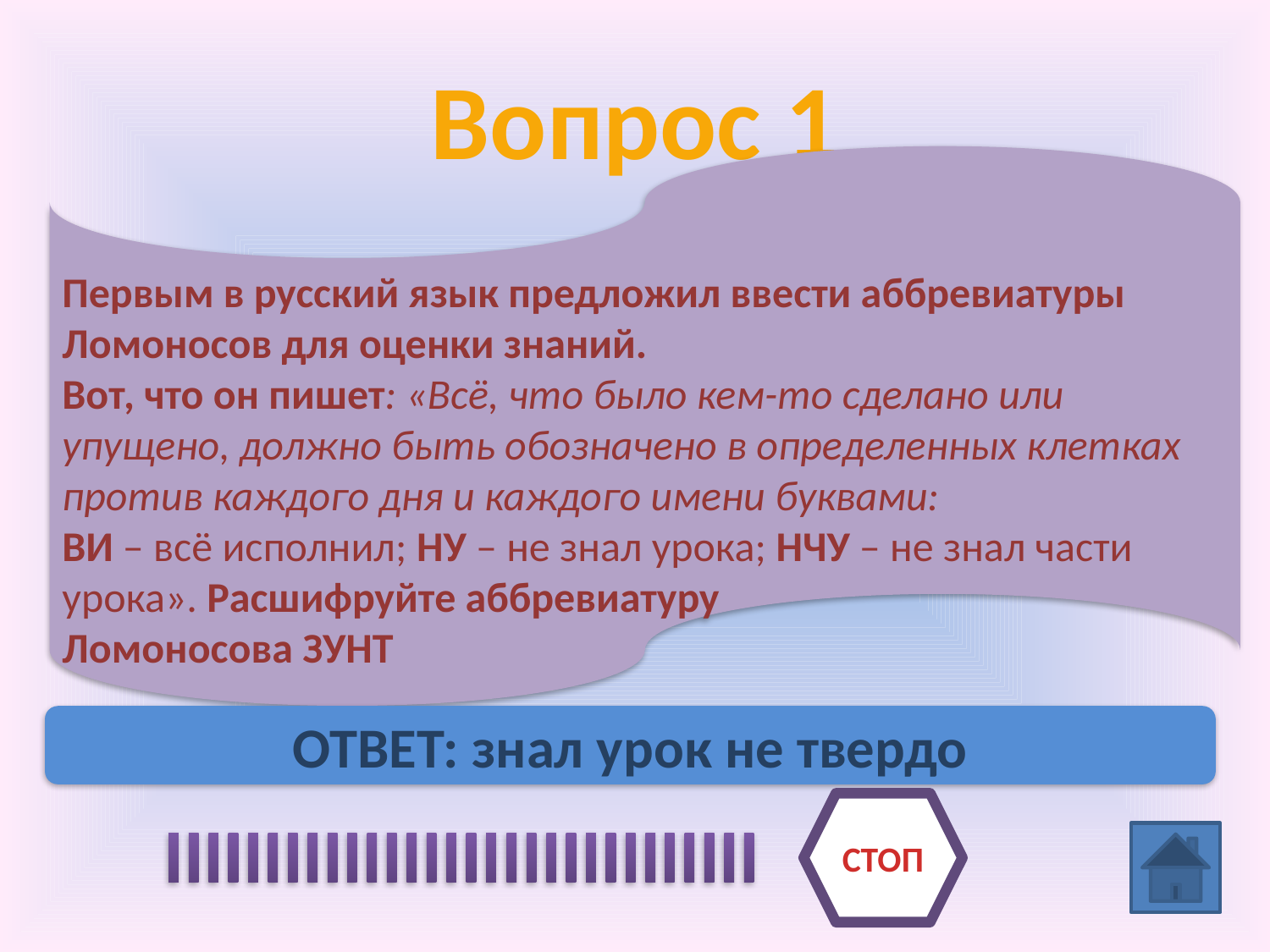

# Вопрос 1

Первым в русский язык предложил ввести аббревиатуры Ломоносов для оценки знаний.
Вот, что он пишет: «Всё, что было кем-то сделано или упущено, должно быть обозначено в определенных клетках против каждого дня и каждого имени буквами:
ВИ – всё исполнил; НУ – не знал урока; НЧУ – не знал части урока». Расшифруйте аббревиатуру
Ломоносова ЗУНТ

ОТВЕТ: знал урок не твердо
СТОП